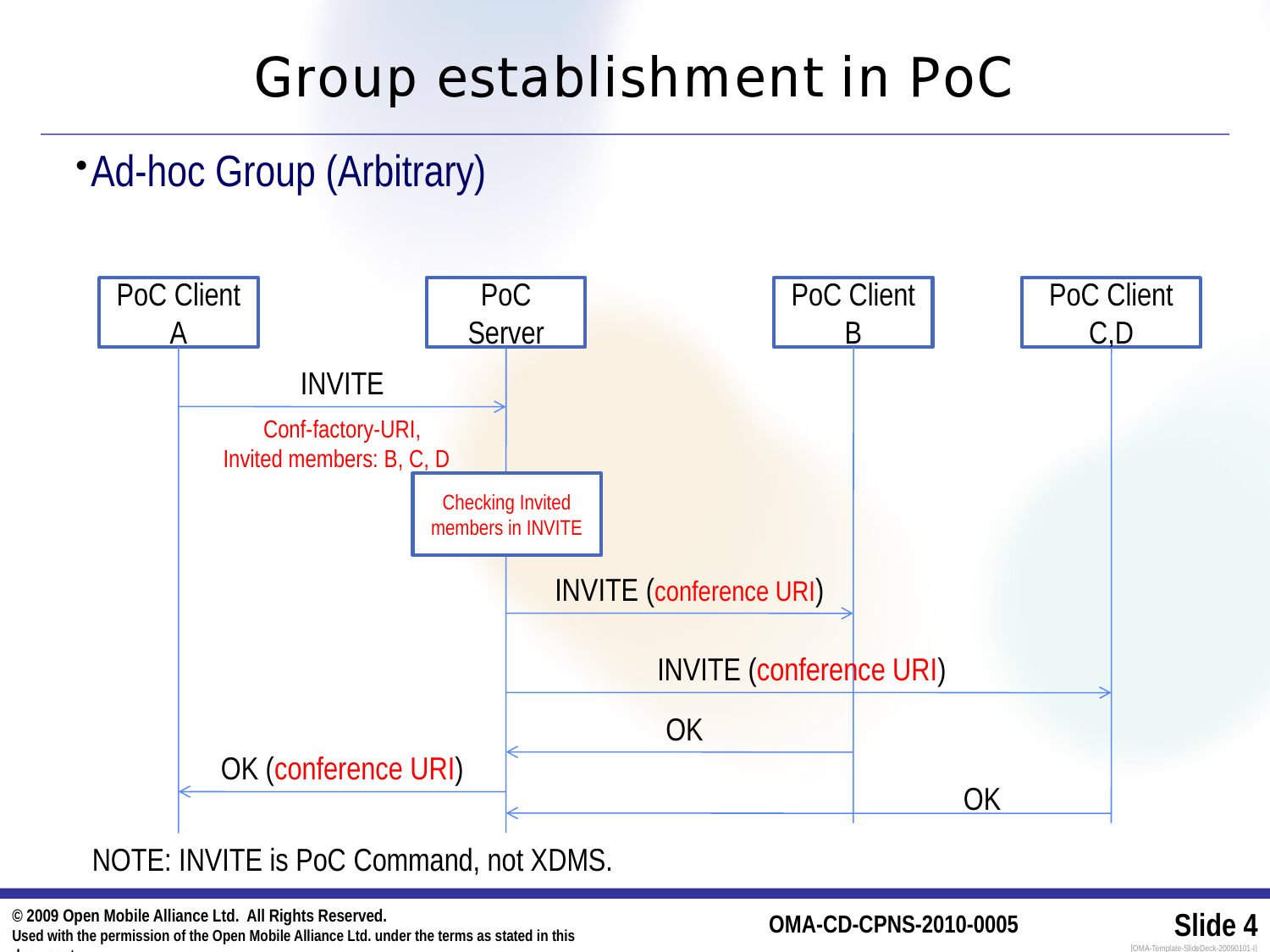

# Group establishment in PoC
Ad-hoc Group (Arbitrary)
PoC Client A
PoC Server
PoC Client B
PoC Client C,D
INVITE
Conf-factory-URI,
Invited members: B, C, D
Checking Invited members in INVITE
INVITE (conference URI)
INVITE (conference URI)
OK
OK (conference URI)
OK
NOTE: INVITE is PoC Command, not XDMS.